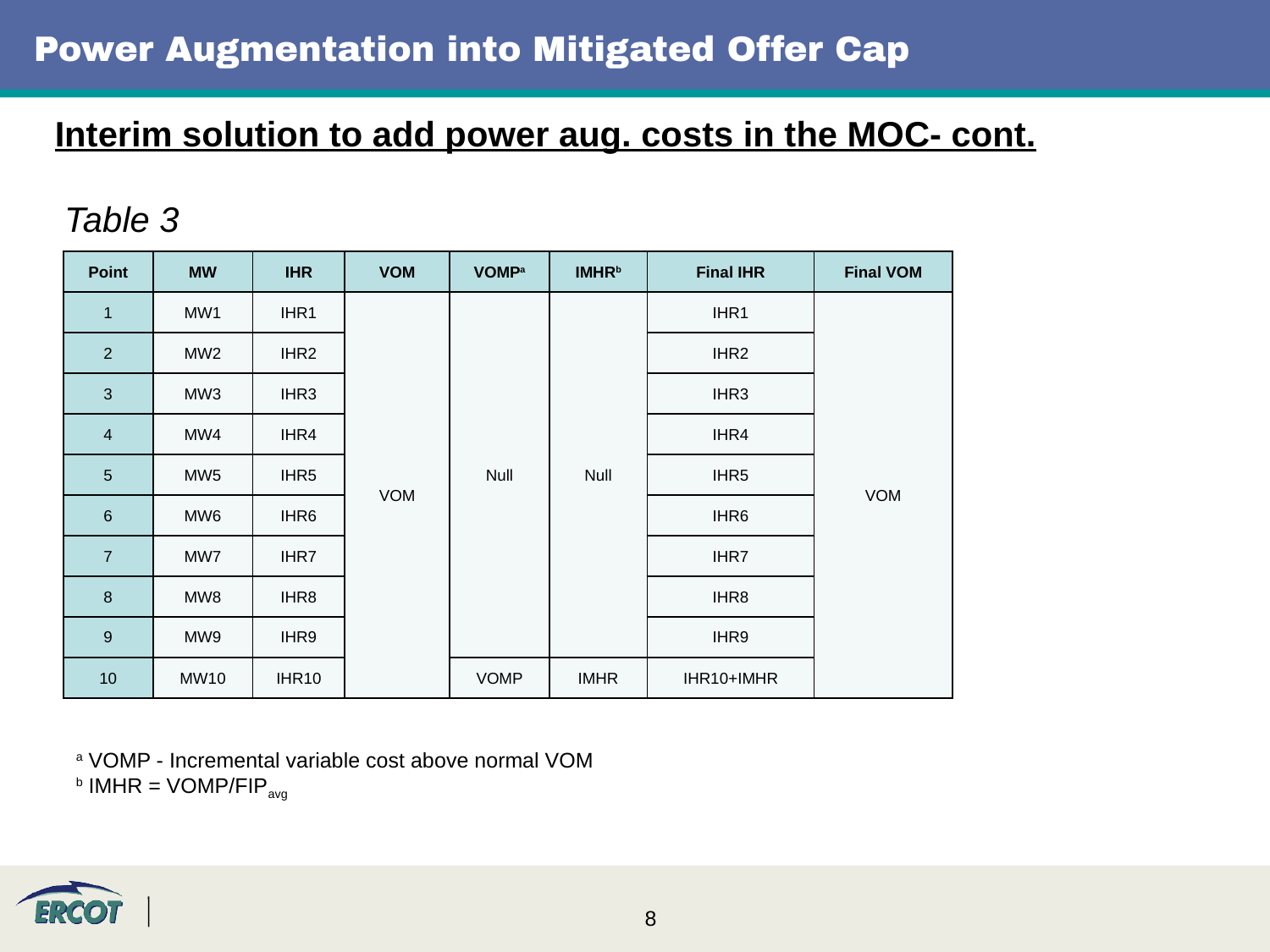

# Power Augmentation into Mitigated Offer Cap
Interim solution to add power aug. costs in the MOC- cont.

 Table 3

| Point | MW | IHR | VOM | VOMPa | IMHRb | Final IHR | Final VOM |
| --- | --- | --- | --- | --- | --- | --- | --- |
| 1 | MW1 | IHR1 | VOM | Null | Null | IHR1 | VOM |
| 2 | MW2 | IHR2 |  |  |  | IHR2 |  |
| 3 | MW3 | IHR3 |  |  |  | IHR3 |  |
| 4 | MW4 | IHR4 |  |  |  | IHR4 |  |
| 5 | MW5 | IHR5 |  |  |  | IHR5 |  |
| 6 | MW6 | IHR6 |  |  |  | IHR6 |  |
| 7 | MW7 | IHR7 |  |  |  | IHR7 |  |
| 8 | MW8 | IHR8 |  |  |  | IHR8 |  |
| 9 | MW9 | IHR9 |  |  |  | IHR9 |  |
| 10 | MW10 | IHR10 |  | VOMP | IMHR | IHR10+IMHR |  |
a VOMP - Incremental variable cost above normal VOM
b IMHR = VOMP/FIPavg